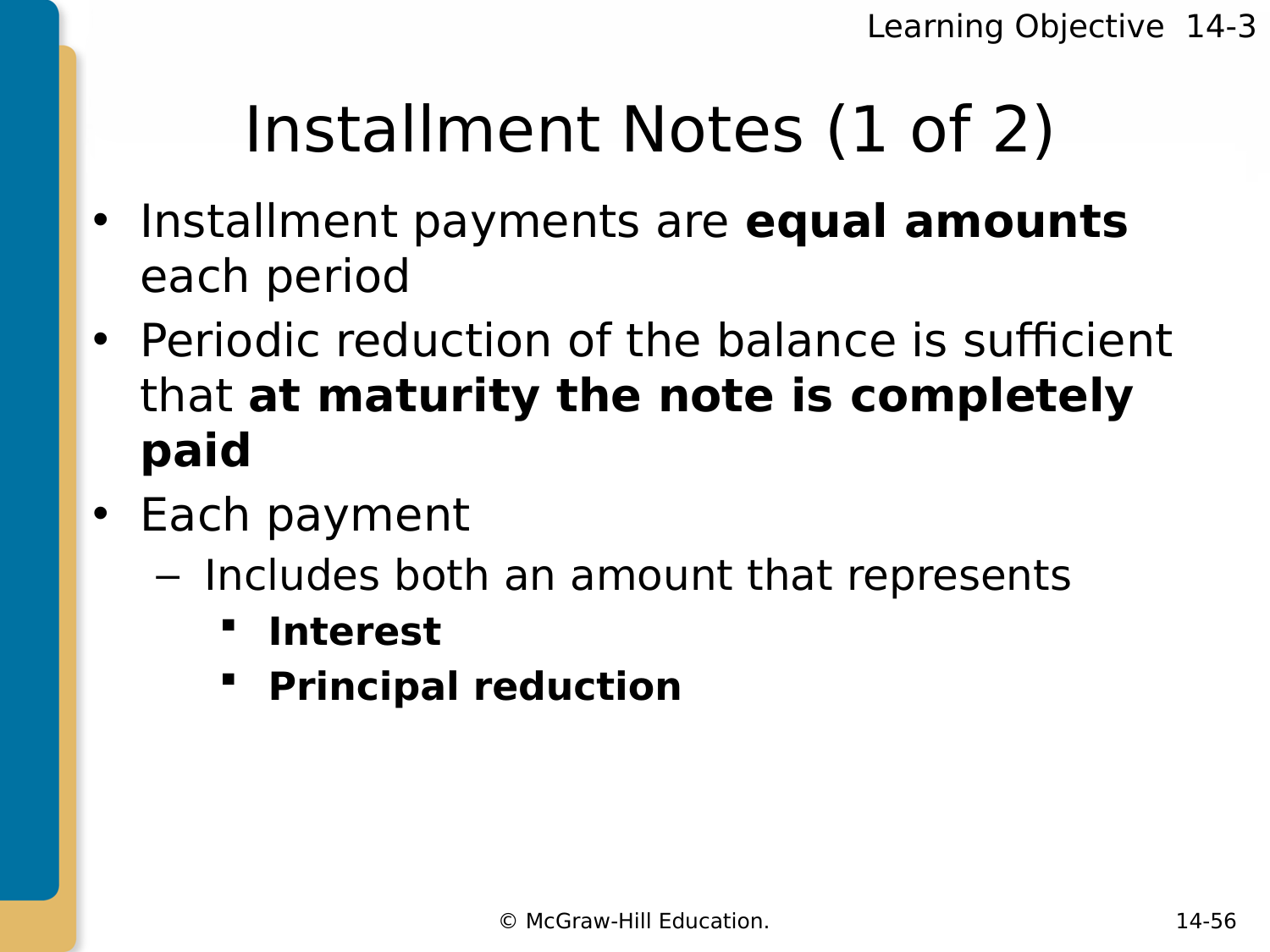

Learning Objective  14-3
# Installment Notes (1 of 2)
Installment payments are equal amounts each period
Periodic reduction of the balance is sufficient that at maturity the note is completely paid
Each payment
Includes both an amount that represents
Interest
Principal reduction